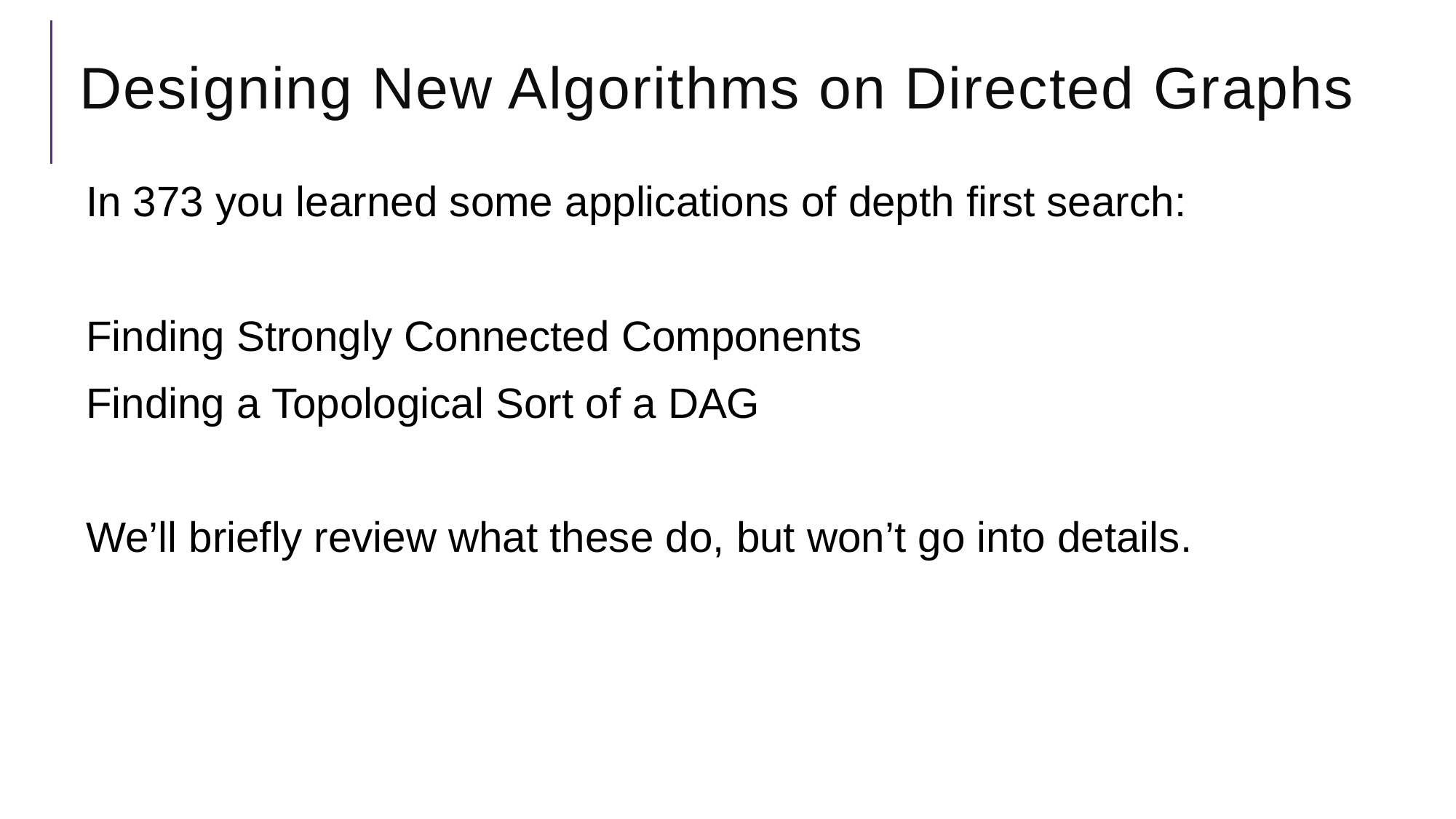

# Designing New Algorithms on Directed Graphs
In 373 you learned some applications of depth first search:

Finding Strongly Connected Components
Finding a Topological Sort of a DAG

We’ll briefly review what these do, but won’t go into details.